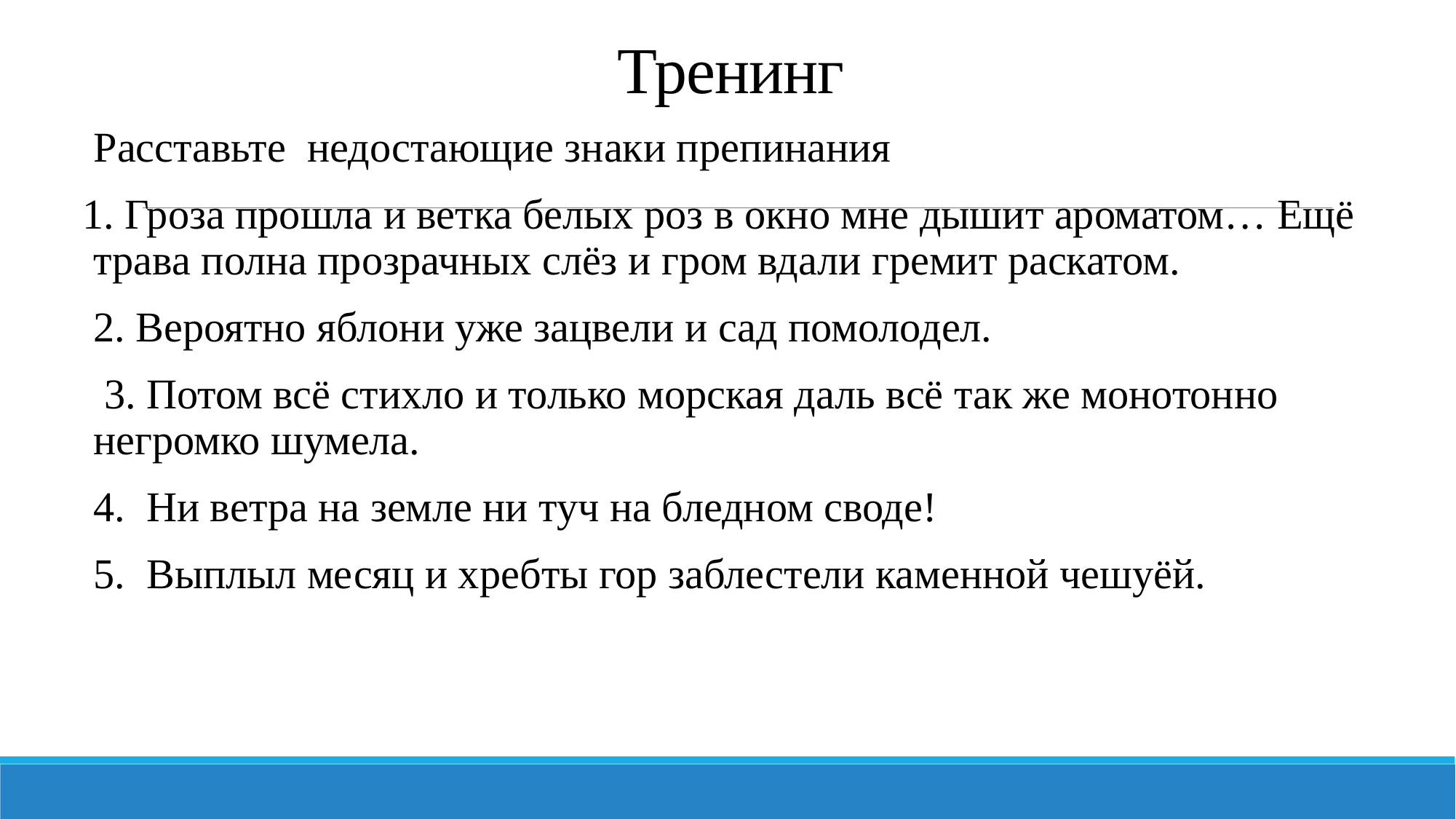

# Тренинг
Расставьте  недостающие знаки препинания
1. Гроза прошла и ветка белых роз в окно мне дышит ароматом… Ещё трава полна прозрачных слёз и гром вдали гремит раскатом.
2. Вероятно яблони уже зацвели и сад помолодел.
 3. Потом всё стихло и только морская даль всё так же монотонно негромко шумела.
4.  Ни ветра на земле ни туч на бледном своде!
5.  Выплыл месяц и хребты гор заблестели каменной чешуёй.